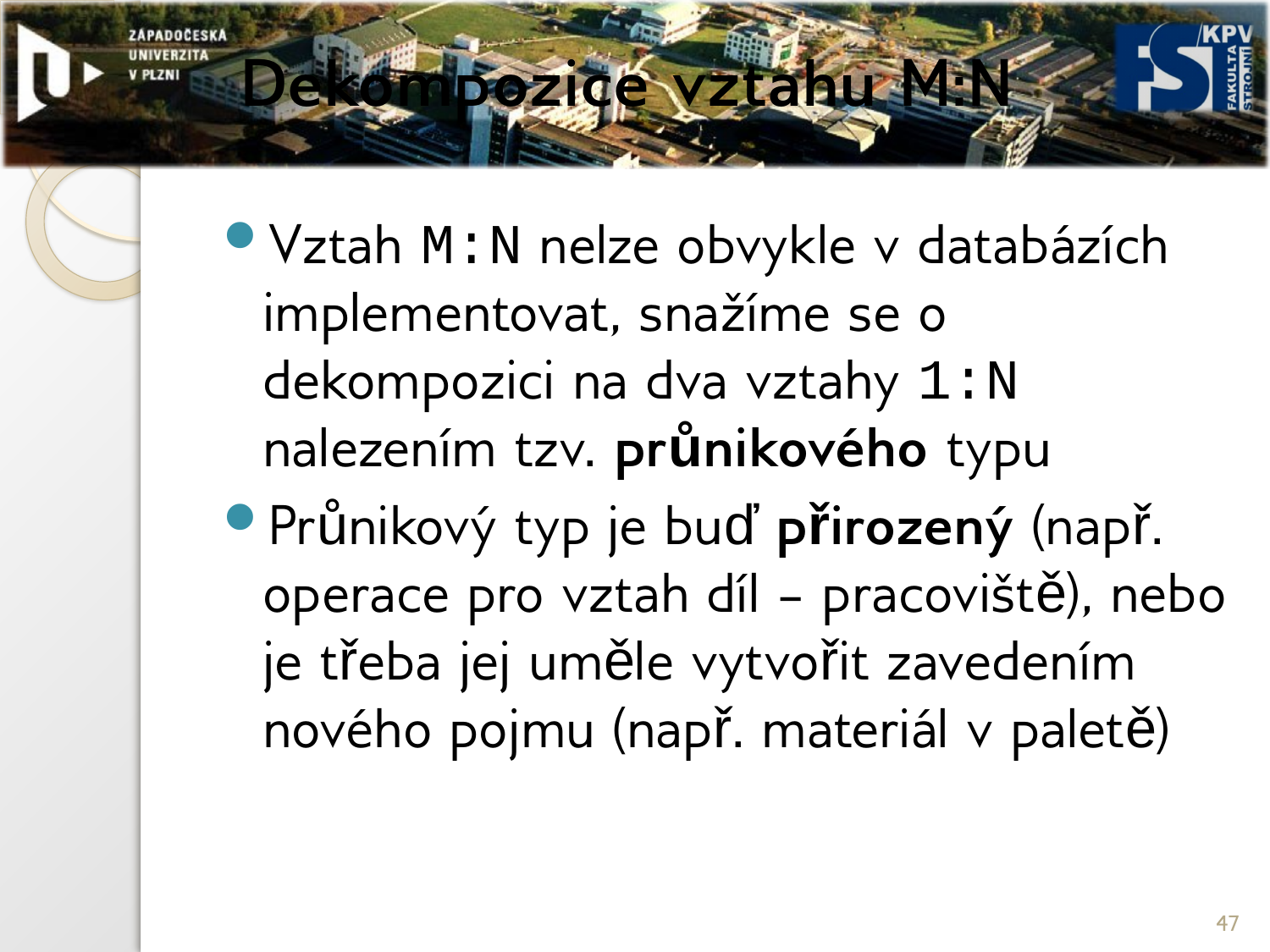

# Dekompozice vztahu M:N
Vztah M:N nelze obvykle v databázích implementovat, snažíme se o dekompozici na dva vztahy 1:N  nalezením tzv. průnikového typu
Průnikový typ je buď přirozený (např. operace pro vztah díl – pracoviště), nebo je třeba jej uměle vytvořit zavedením nového pojmu (např. materiál v paletě)
47